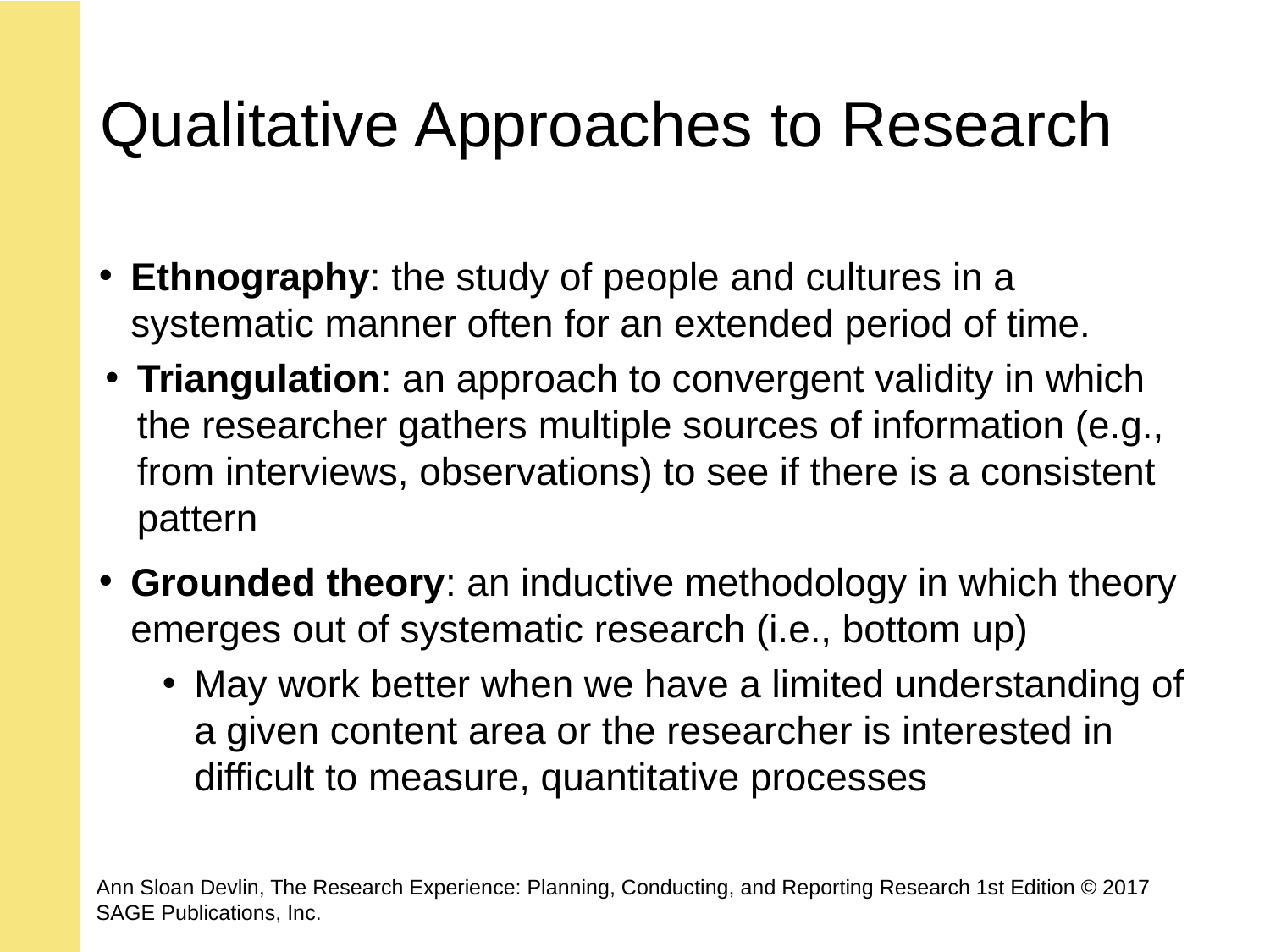

# Qualitative Approaches to Research
Ethnography: the study of people and cultures in a systematic manner often for an extended period of time.
Triangulation: an approach to convergent validity in which the researcher gathers multiple sources of information (e.g., from interviews, observations) to see if there is a consistent pattern
Grounded theory: an inductive methodology in which theory emerges out of systematic research (i.e., bottom up)
May work better when we have a limited understanding of a given content area or the researcher is interested in difficult to measure, quantitative processes